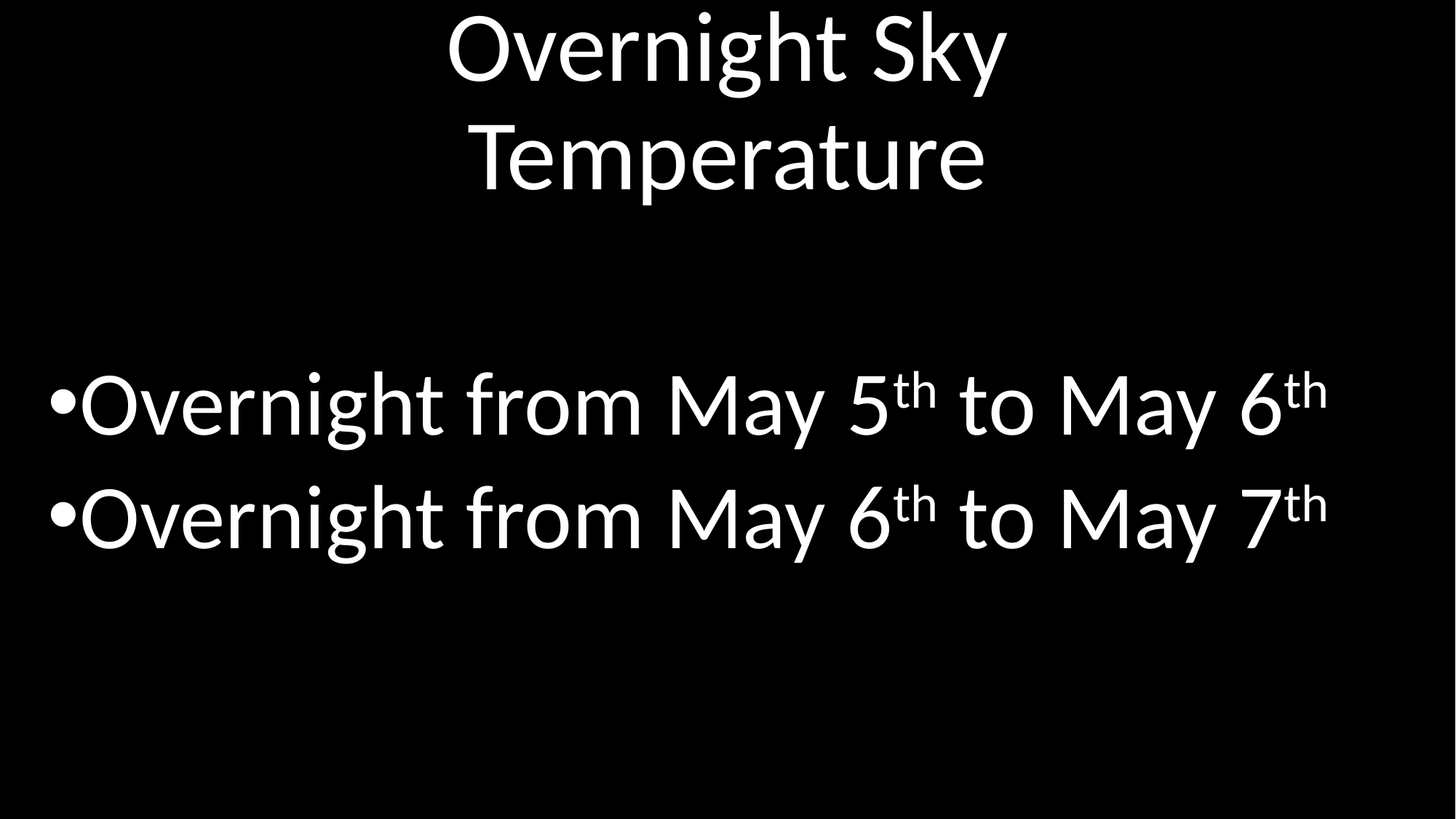

# Overnight Sky Temperature
Overnight from May 5th to May 6th
Overnight from May 6th to May 7th